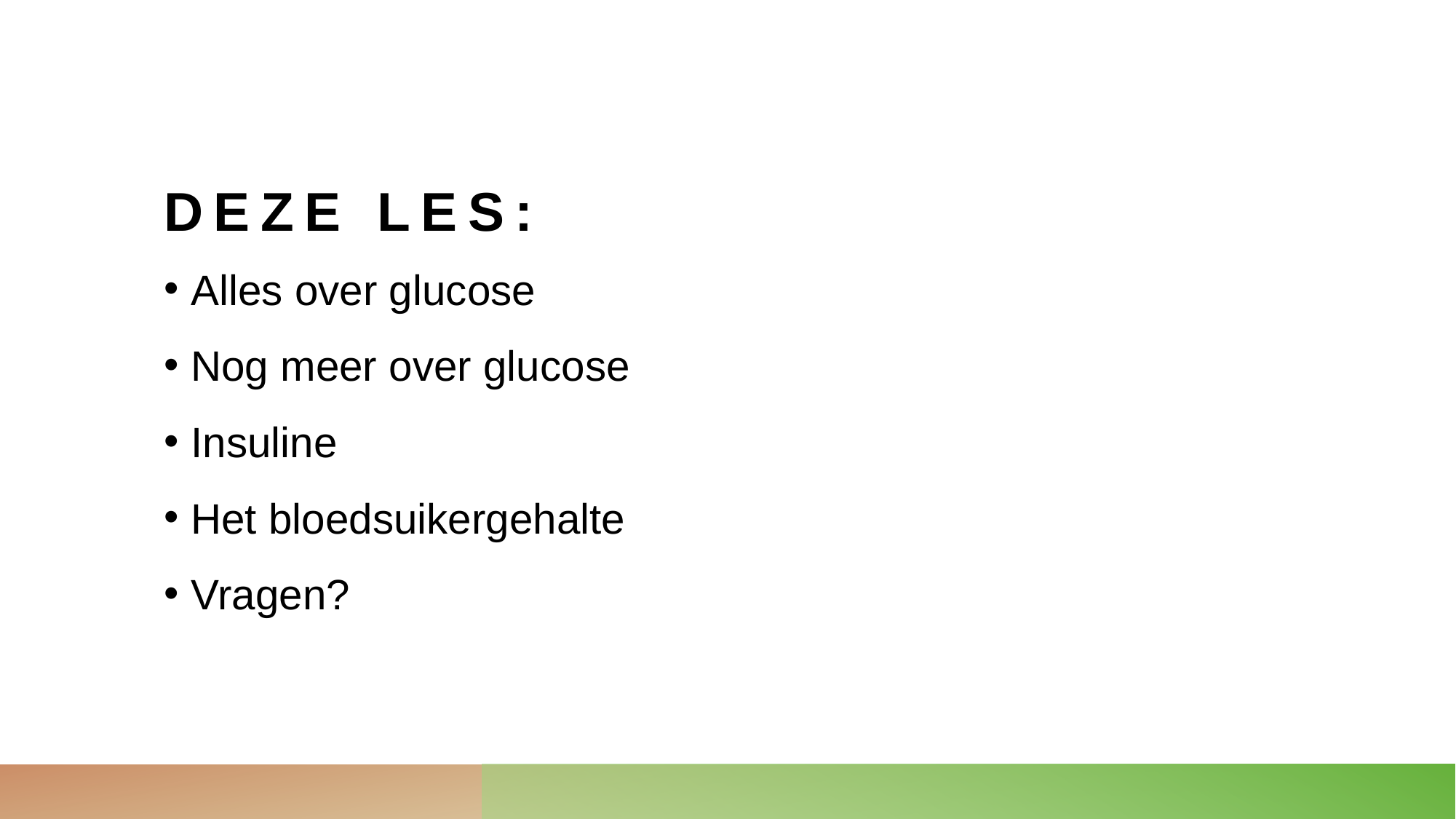

# Deze les:
Alles over glucose
Nog meer over glucose
Insuline
Het bloedsuikergehalte
Vragen?